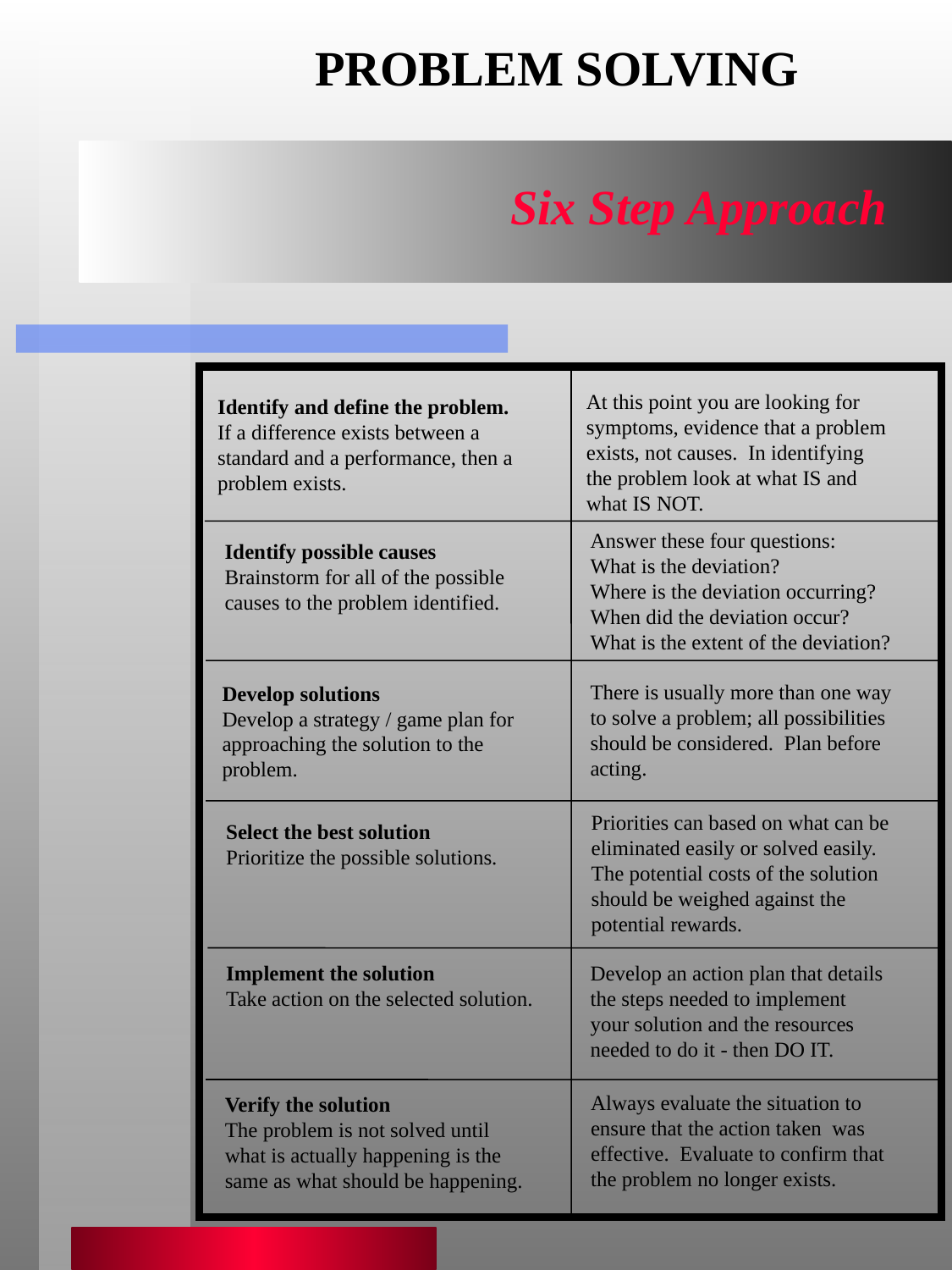

PROBLEM SOLVING
Six Step Approach

At this point you are looking for
symptoms, evidence that a problem
exists, not causes.  In identifying
the problem look at what IS and
what IS NOT.

Identify and define the problem.
If a difference exists between a
standard and a performance, then a
problem exists.

Answer these four questions:
What is the deviation?
Where is the deviation occurring?
When did the deviation occur?
What is the extent of the deviation?
Identify possible causes
Brainstorm for all of the possible
causes to the problem identified.

There is usually more than one way
to solve a problem; all possibilities
should be considered.  Plan before
acting.
Develop solutions
Develop a strategy / game plan for approaching the solution to the problem.

Priorities can based on what can be
eliminated easily or solved easily.
The potential costs of the solution
should be weighed against the
potential rewards.
Select the best solution
Prioritize the possible solutions.

Implement the solution
Take action on the selected solution.

Develop an action plan that details
the steps needed to implement
your solution and the resources
needed to do it - then DO IT.

Always evaluate the situation to
ensure that the action taken  was
effective.  Evaluate to confirm that
the problem no longer exists.
Verify the solution
The problem is not solved until
what is actually happening is the
same as what should be happening.